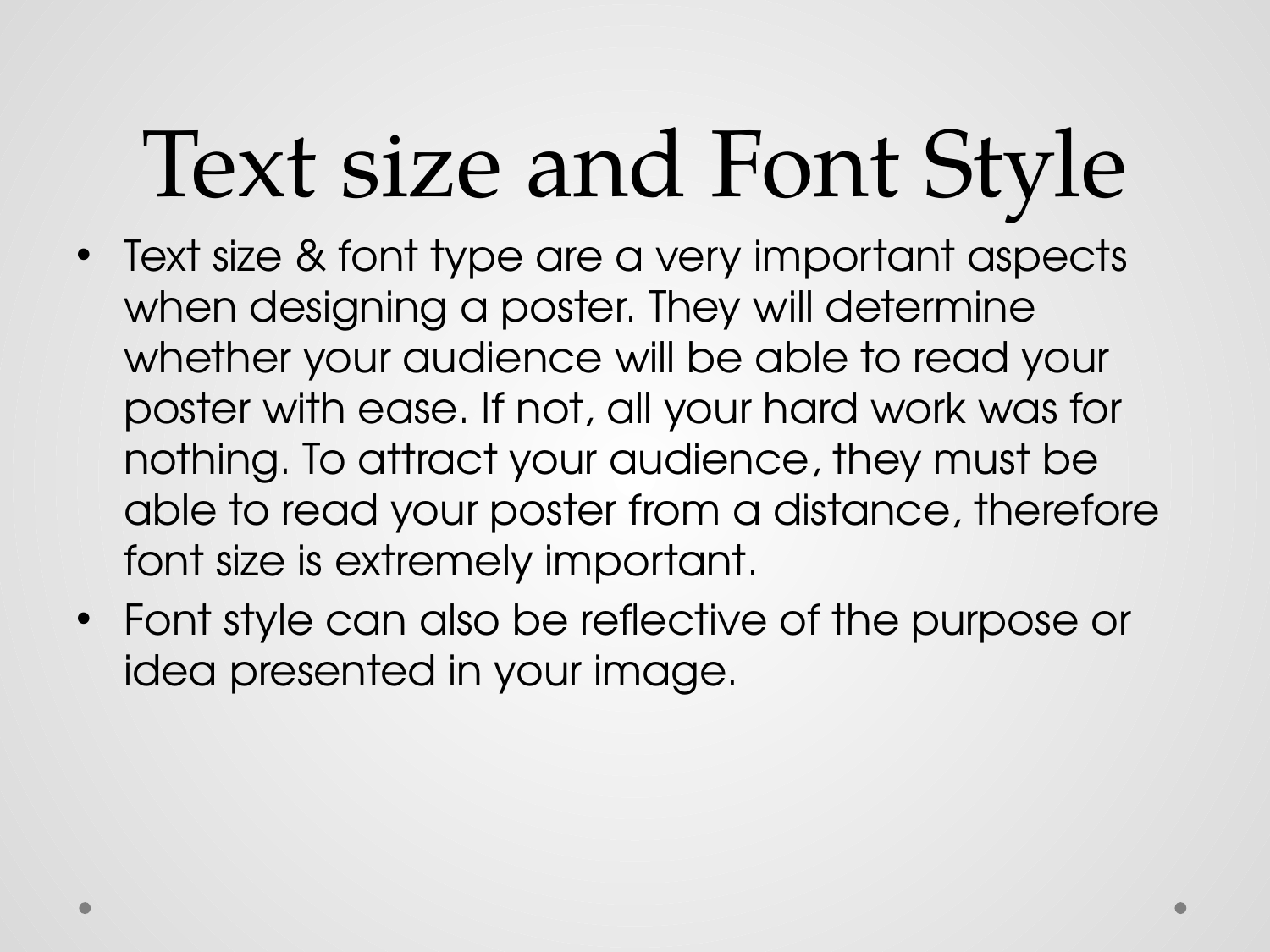

# Text size and Font Style
Text size & font type are a very important aspects when designing a poster. They will determine whether your audience will be able to read your poster with ease. If not, all your hard work was for nothing. To attract your audience, they must be able to read your poster from a distance, therefore font size is extremely important.
Font style can also be reflective of the purpose or idea presented in your image.